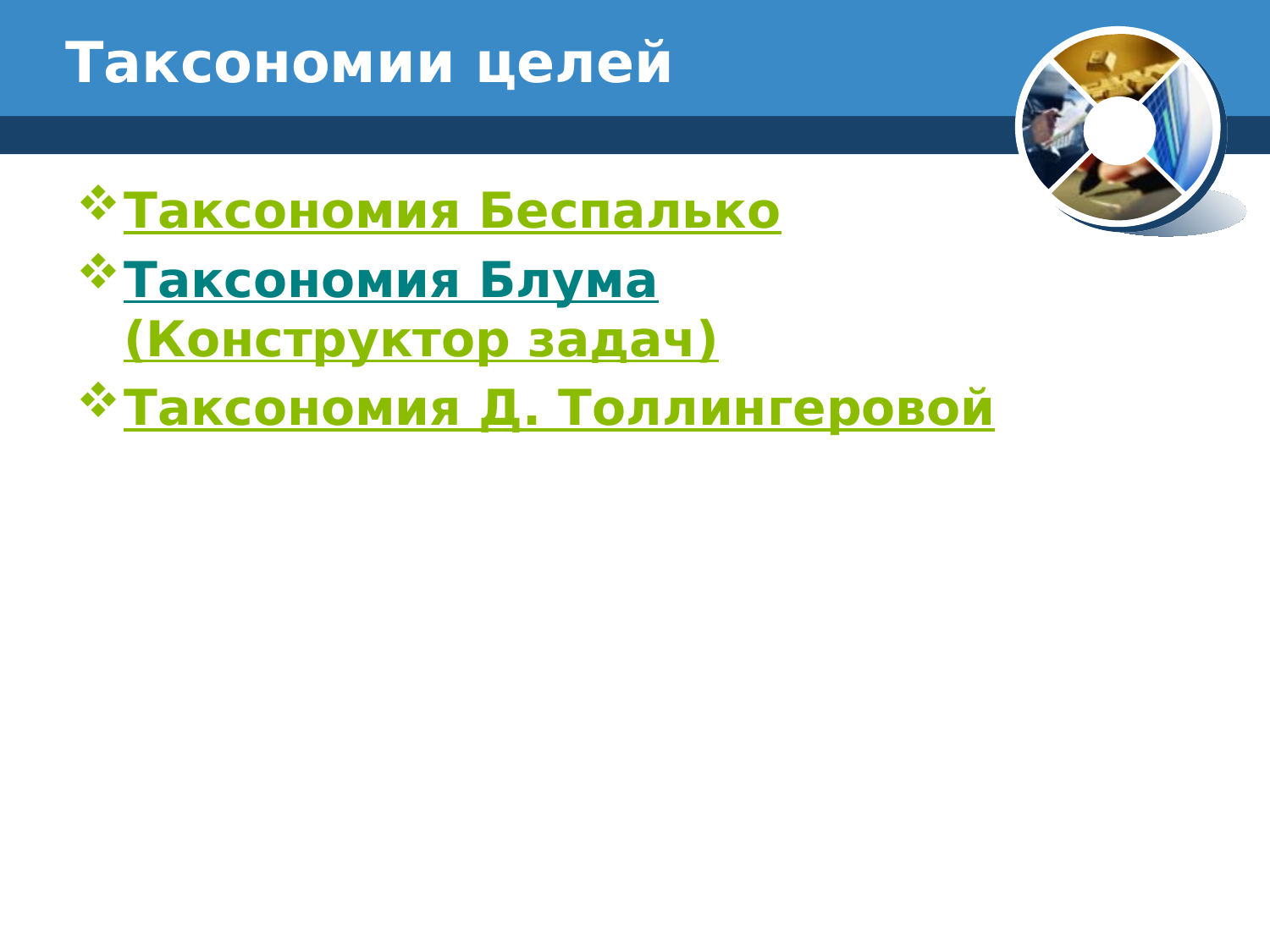

# Таксономии целей
Таксономия Беспалько
Таксономия Блума                     (Конструктор задач)
Таксономия Д. Толлингеровой